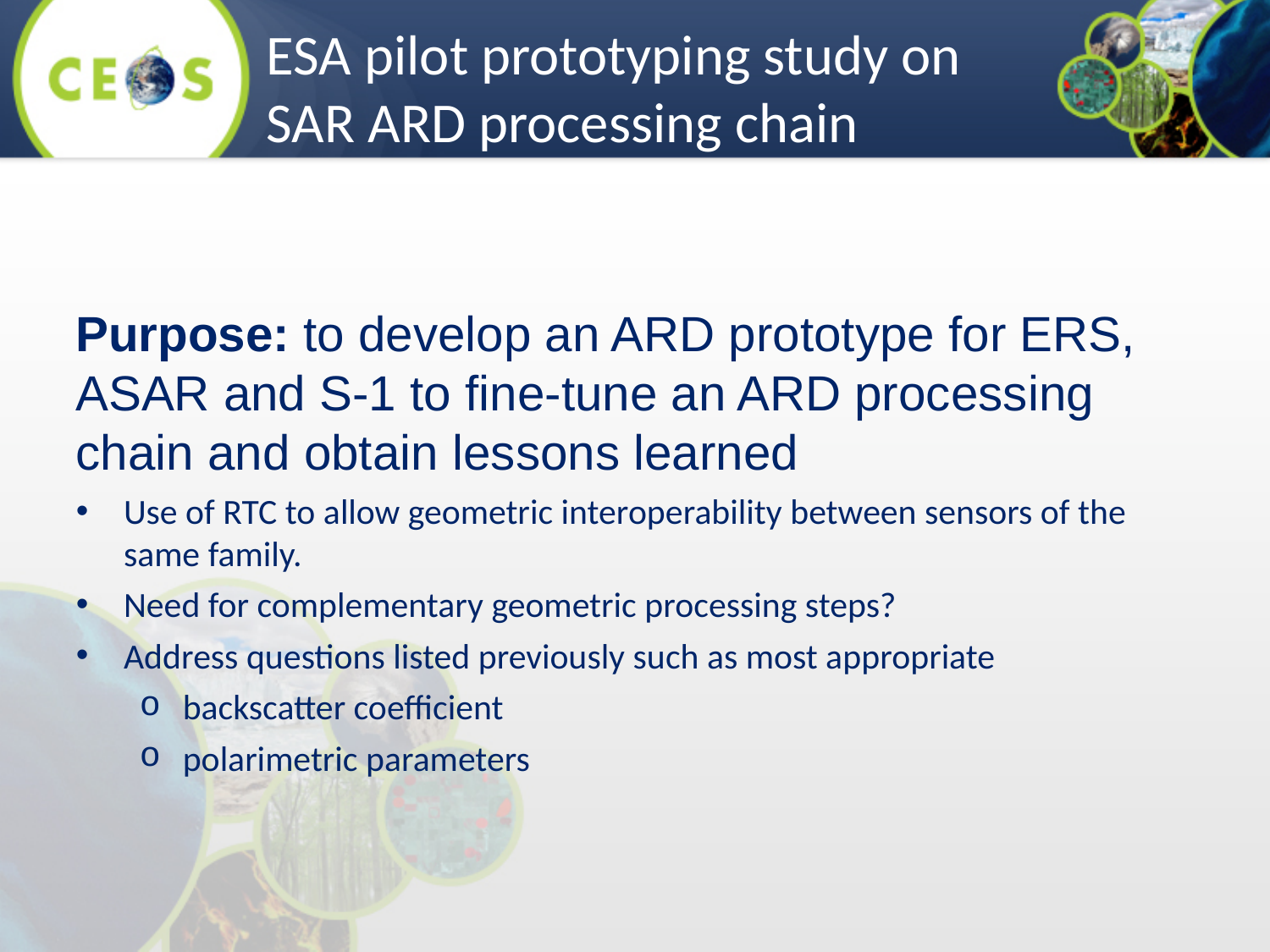

ESA pilot prototyping study on SAR ARD processing chain

Purpose: to develop an ARD prototype for ERS, ASAR and S-1 to fine-tune an ARD processing chain and obtain lessons learned
Use of RTC to allow geometric interoperability between sensors of the same family.
Need for complementary geometric processing steps?
Address questions listed previously such as most appropriate
backscatter coefficient
polarimetric parameters